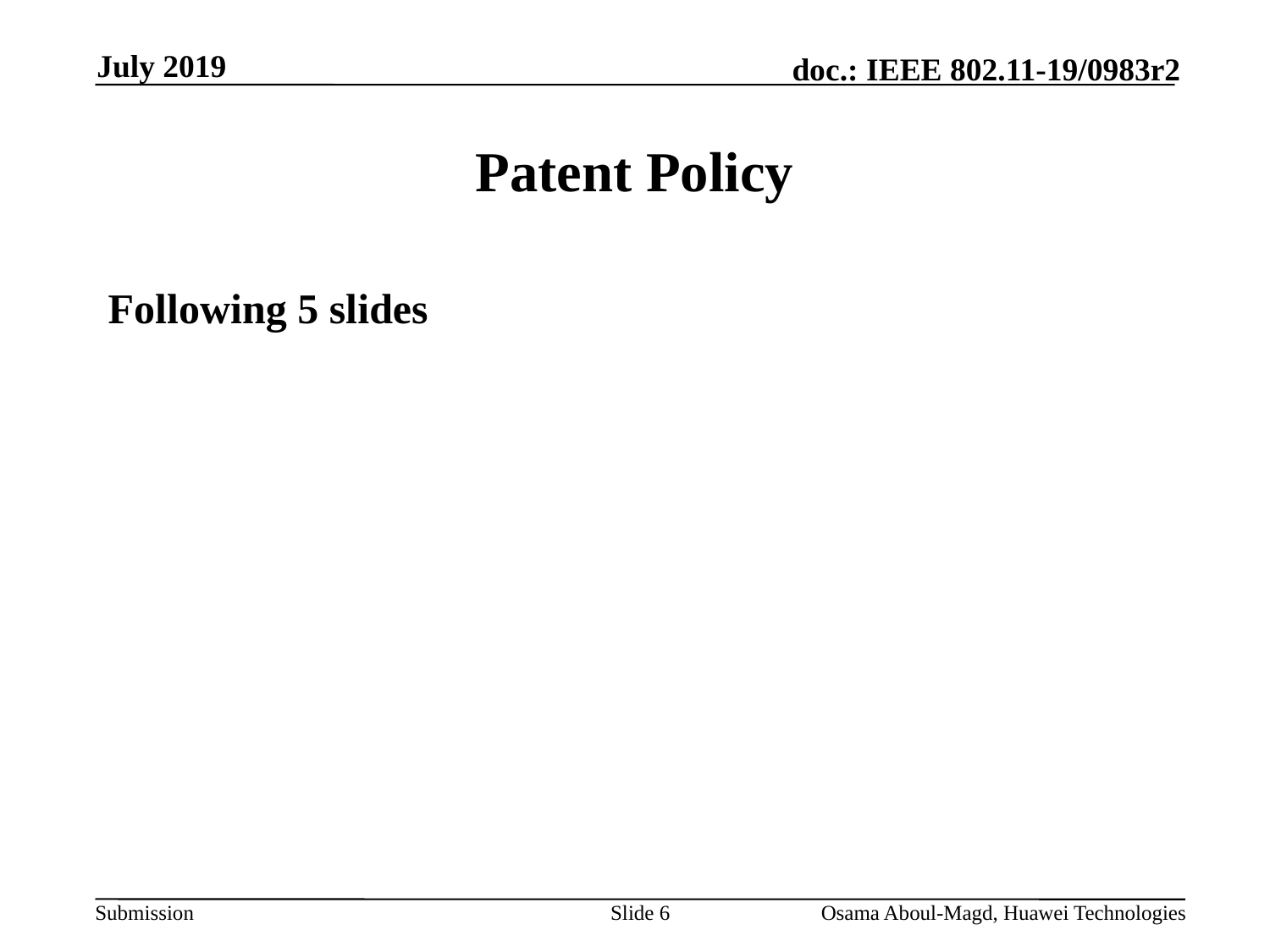

July 2019
# Patent Policy
Following 5 slides
Slide 6
Osama Aboul-Magd, Huawei Technologies